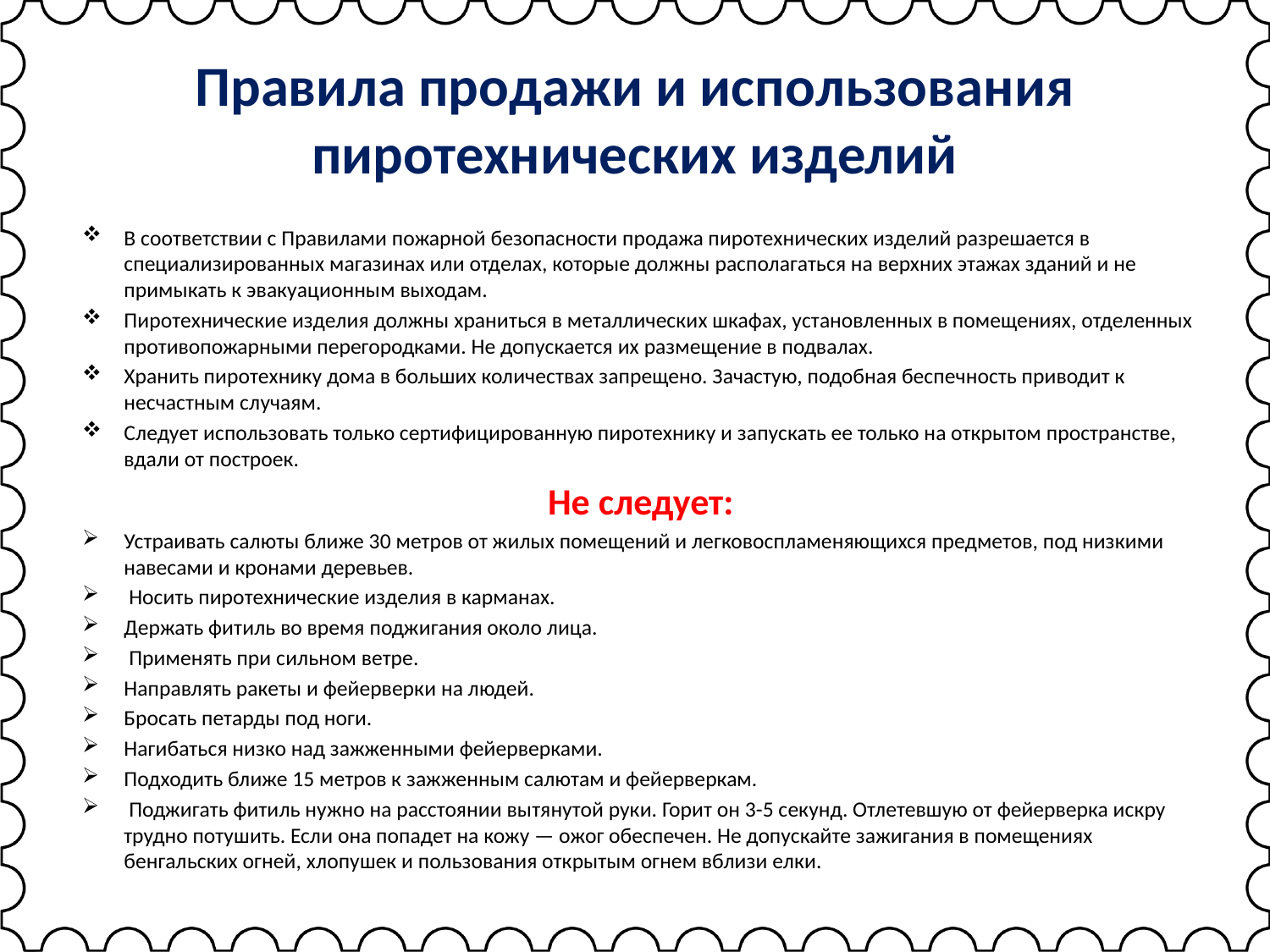

# Правила продажи и использования пиротехнических изделий

В соответствии с Правилами пожарной безопасности продажа пиротехнических изделий разрешается в специализированных магазинах или отделах, которые должны располагаться на верхних этажах зданий и не примыкать к эвакуационным выходам.
Пиротехнические изделия должны храниться в металлических шкафах, установленных в помещениях, отделенных противопожарными перегородками. Не допускается их размещение в подвалах.
Хранить пиротехнику дома в больших количествах запрещено. Зачастую, подобная беспечность приводит к несчастным случаям.
Следует использовать только сертифицированную пиротехнику и запускать ее только на открытом пространстве, вдали от построек.
Не следует:
Устраивать салюты ближе 30 метров от жилых помещений и легковоспламеняющихся предметов, под низкими навесами и кронами деревьев.
 Носить пиротехнические изделия в карманах.
Держать фитиль во время поджигания около лица.
 Применять при сильном ветре.
Направлять ракеты и фейерверки на людей.
Бросать петарды под ноги.
Нагибаться низко над зажженными фейерверками.
Подходить ближе 15 метров к зажженным салютам и фейерверкам.
 Поджигать фитиль нужно на расстоянии вытянутой руки. Горит он 3-5 секунд. Отлетевшую от фейерверка искру трудно потушить. Если она попадет на кожу — ожог обеспечен. Не допускайте зажигания в помещениях бенгальских огней, хлопушек и пользования открытым огнем вблизи елки.